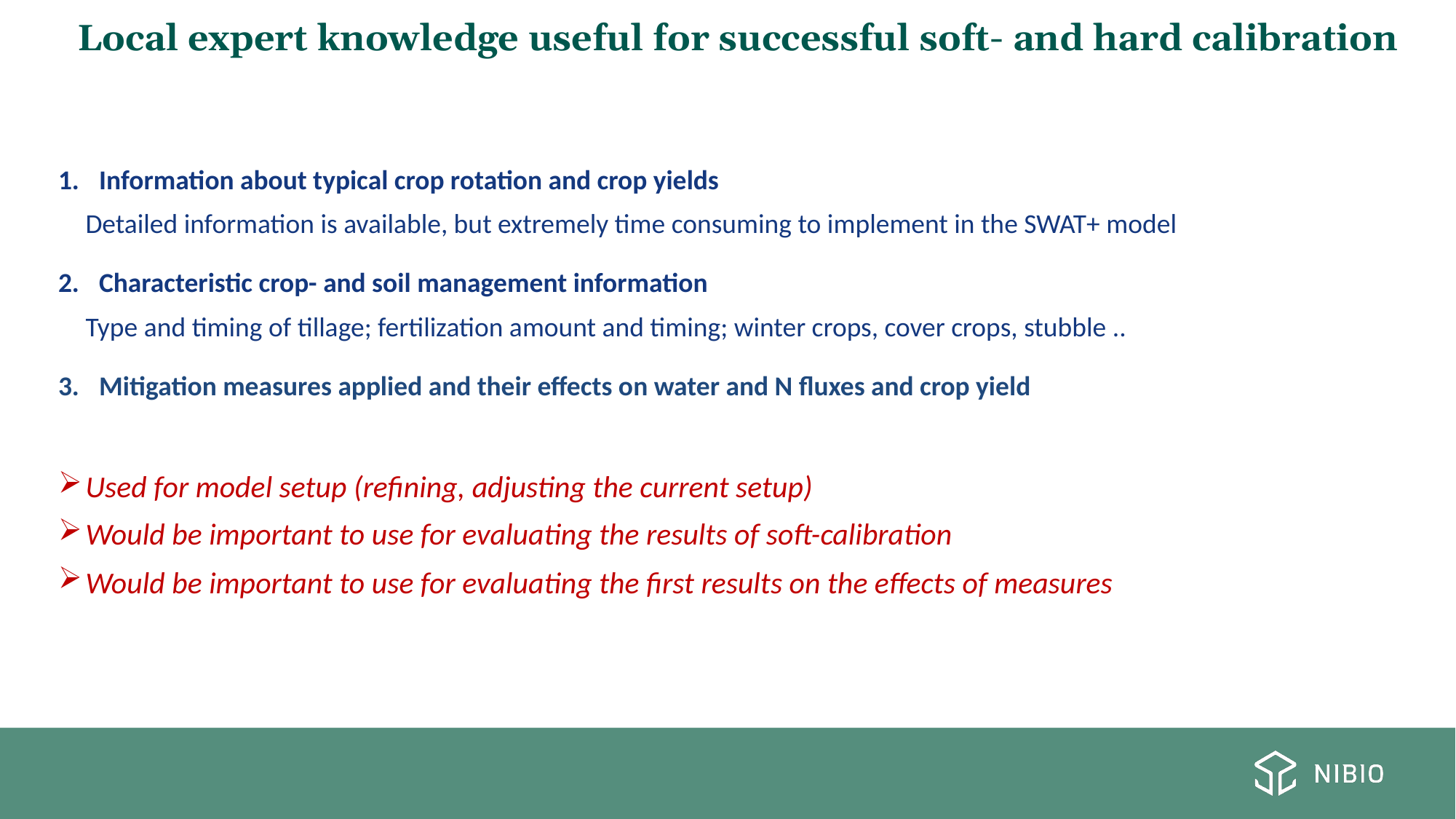

Local expert knowledge useful for successful soft- and hard calibration

Information about typical crop rotation and crop yields

Detailed information is available, but extremely time consuming to implement in the SWAT+ model

Characteristic crop- and soil management information

Type and timing of tillage; fertilization amount and timing; winter crops, cover crops, stubble ..

Mitigation measures applied and their effects on water and N fluxes and crop yield

Used for model setup (refining, adjusting the current setup)
Would be important to use for evaluating the results of soft-calibration
Would be important to use for evaluating the first results on the effects of measures